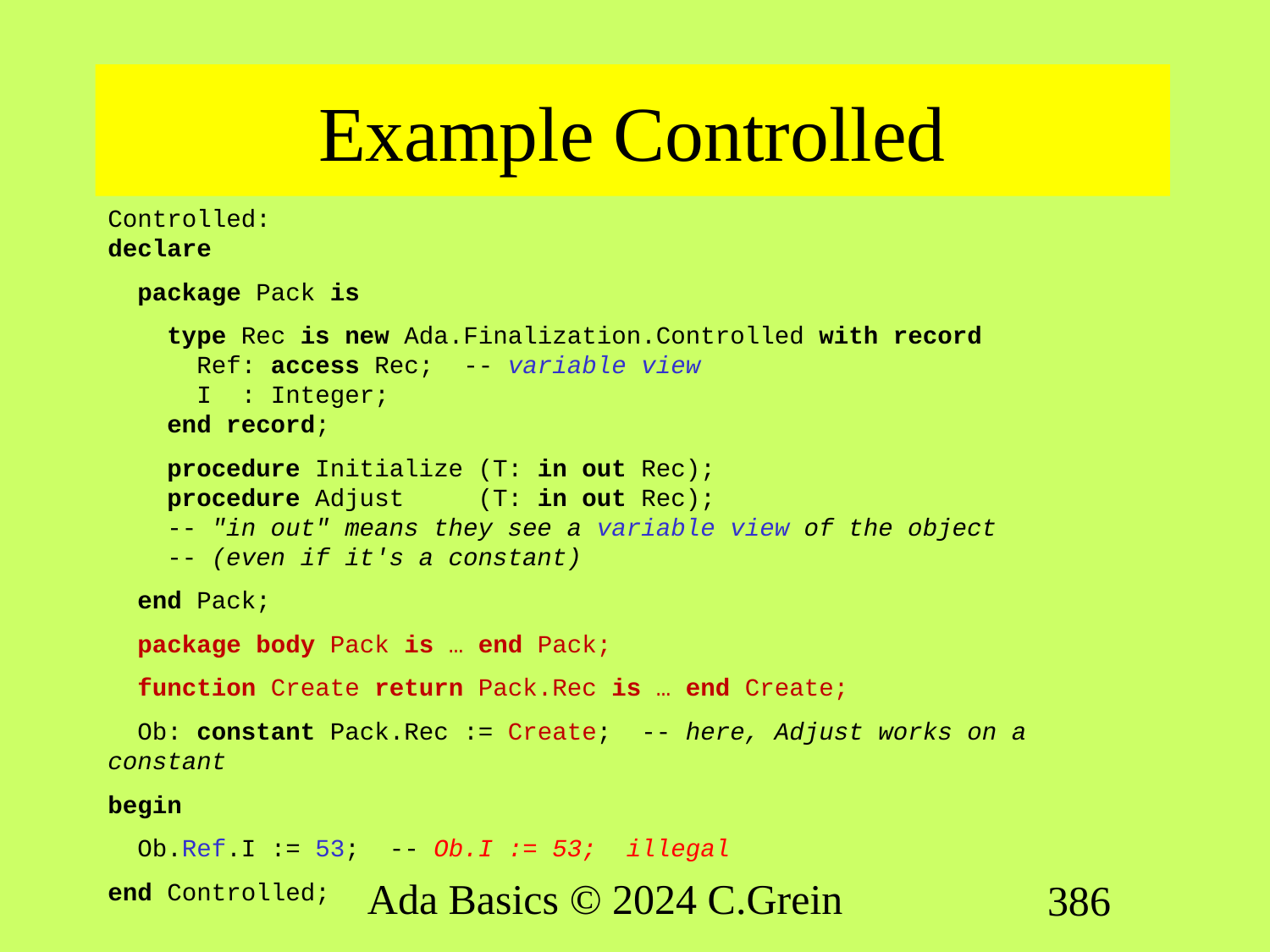

# Example Controlled
Controlled:
declare
  package Pack is
    type Rec is new Ada.Finalization.Controlled with record
      Ref: access Rec;  -- variable view
      I  : Integer;
    end record;
    procedure Initialize (T: in out Rec);
    procedure Adjust     (T: in out Rec);
    -- "in out" means they see a variable view of the object
    -- (even if it's a constant)
  end Pack;
  package body Pack is … end Pack;
  function Create return Pack.Rec is … end Create;
  Ob: constant Pack.Rec := Create;  -- here, Adjust works on a constant
begin
  Ob.Ref.I := 53;  -- Ob.I := 53;  illegal
end Controlled;
Ada Basics © 2024 C.Grein
386